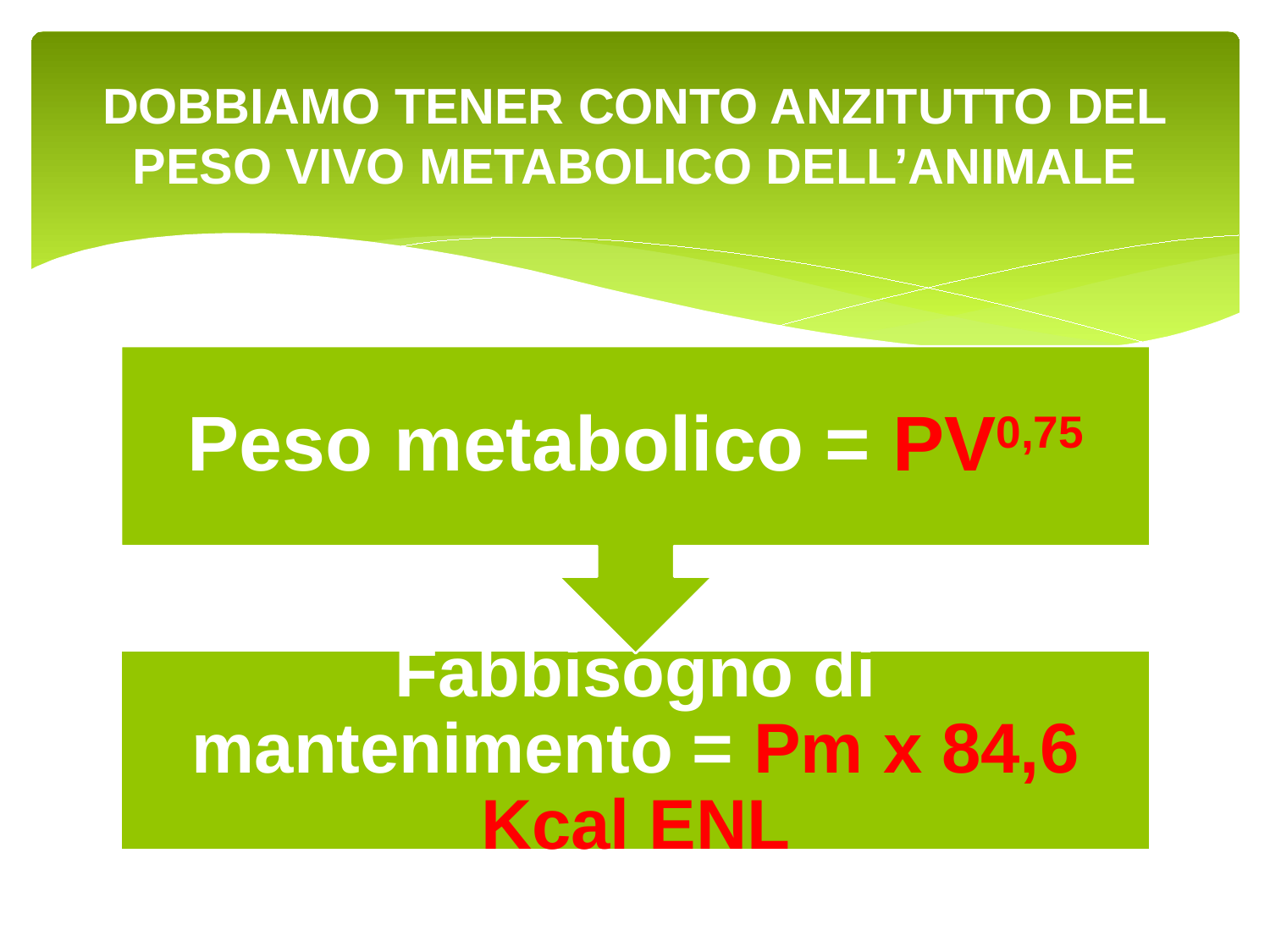

# DOBBIAMO TENER CONTO ANZITUTTO DEL PESO VIVO METABOLICO DELL’ANIMALE
Fabbisogno di mantenimento = Pm x 84,6 Kcal ENL
Peso metabolico = PV0,75